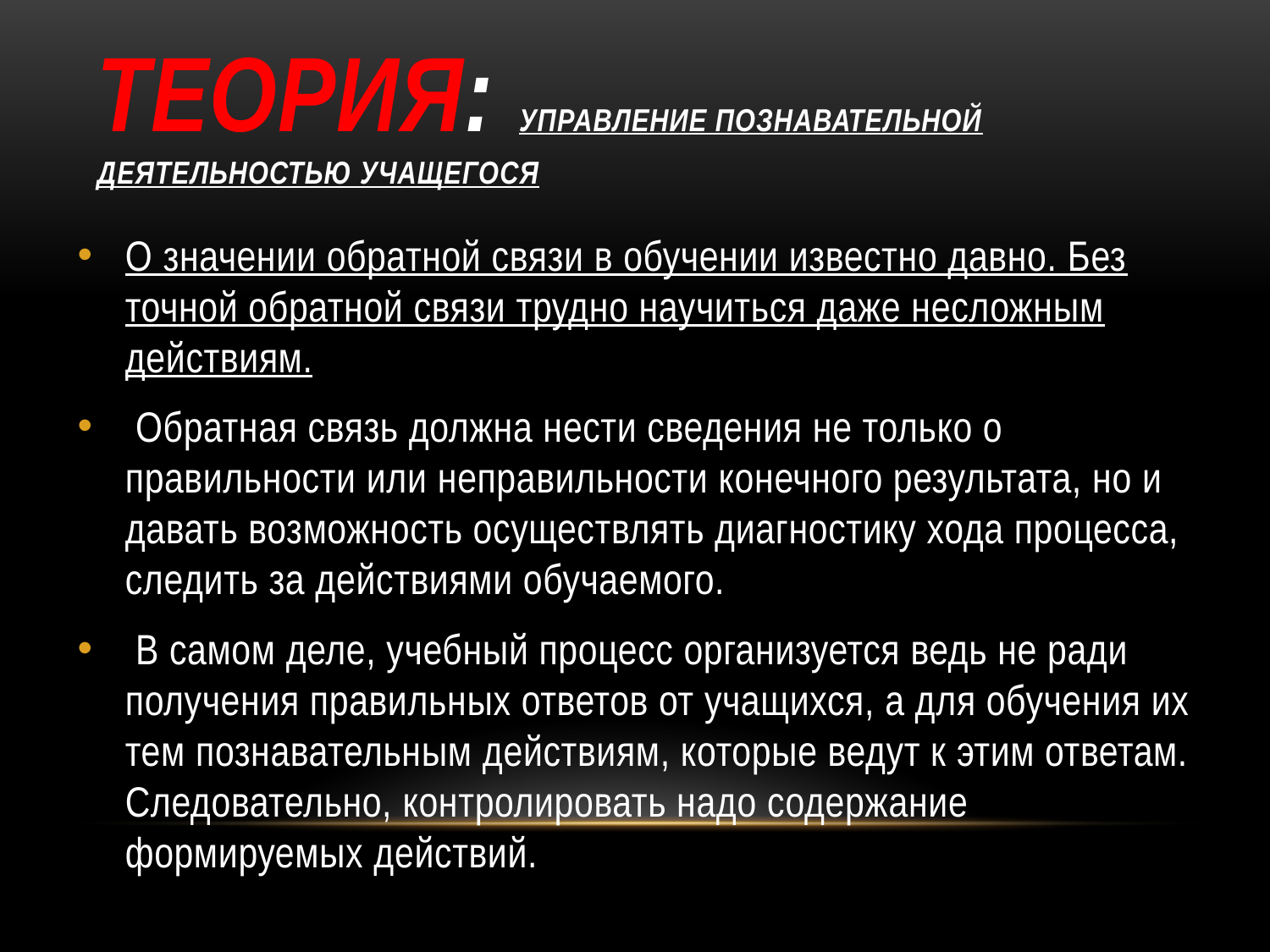

# Теория: Управление познавательной деятельностью учащегося
О значении обратной связи в обучении известно давно. Без точной обратной связи трудно научиться даже несложным действиям.
 Обратная связь должна нести сведения не только о правильности или неправильности конечного результата, но и давать возможность осуществлять диагностику хода процесса, следить за действиями обучаемого.
 В самом деле, учебный процесс организуется ведь не ради получения правильных ответов от учащихся, а для обучения их тем познавательным действиям, которые ведут к этим ответам. Следовательно, контролировать надо содержание формируемых действий.